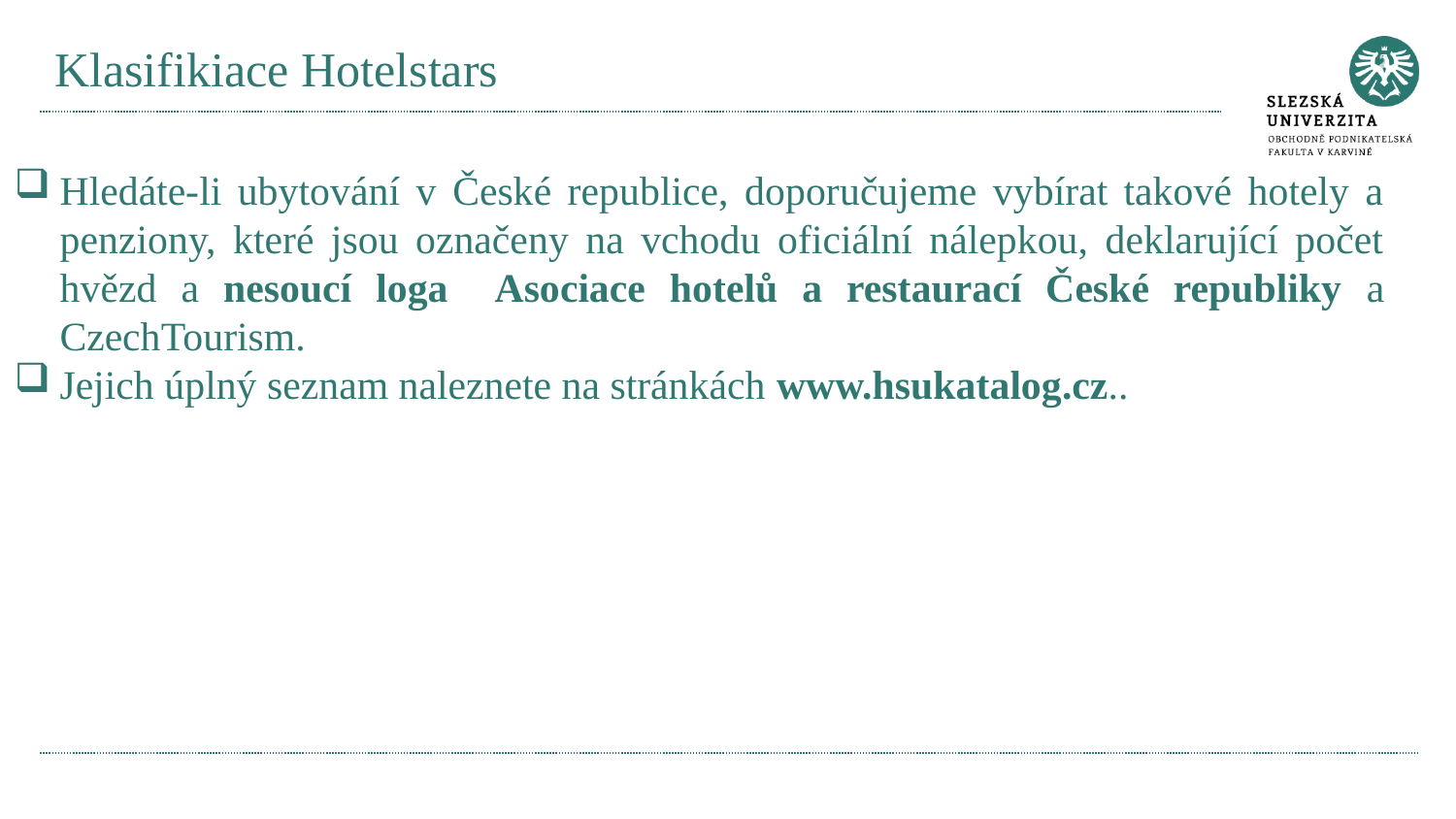

# Klasifikiace Hotelstars
Hledáte-li ubytování v České republice, doporučujeme vybírat takové hotely a penziony, které jsou označeny na vchodu oficiální nálepkou, deklarující počet hvězd a nesoucí loga  Asociace hotelů a restaurací České republiky a CzechTourism.
Jejich úplný seznam naleznete na stránkách www.hsukatalog.cz..